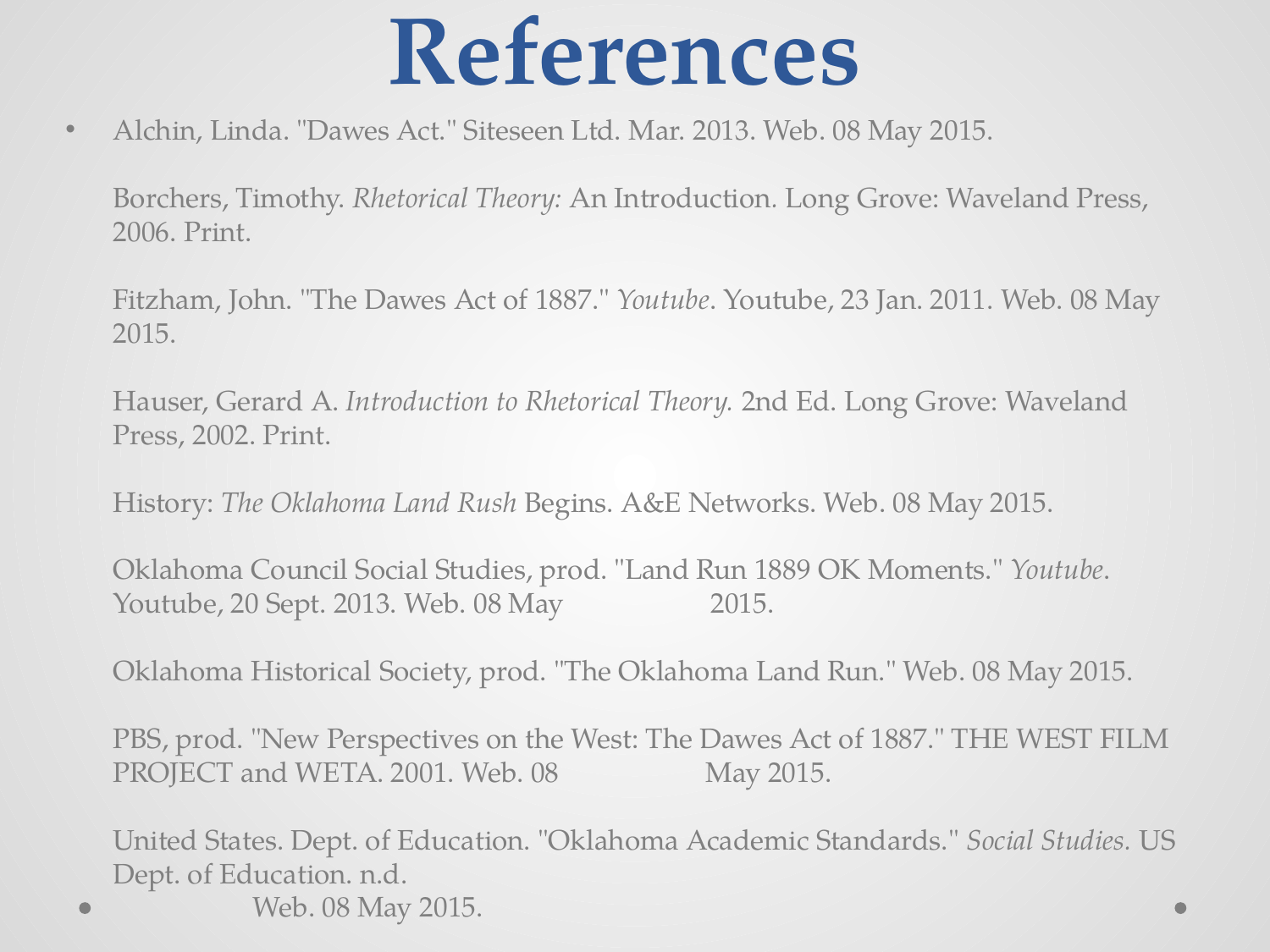

# References
Alchin, Linda. "Dawes Act." Siteseen Ltd. Mar. 2013. Web. 08 May 2015.
Borchers, Timothy. Rhetorical Theory: An Introduction. Long Grove: Waveland Press, 2006. Print.
Fitzham, John. "The Dawes Act of 1887." Youtube. Youtube, 23 Jan. 2011. Web. 08 May 2015.
Hauser, Gerard A. Introduction to Rhetorical Theory. 2nd Ed. Long Grove: Waveland Press, 2002. Print.
History: The Oklahoma Land Rush Begins. A&E Networks. Web. 08 May 2015.
Oklahoma Council Social Studies, prod. "Land Run 1889 OK Moments." Youtube. Youtube, 20 Sept. 2013. Web. 08 May                     2015.
Oklahoma Historical Society, prod. "The Oklahoma Land Run." Web. 08 May 2015.
PBS, prod. "New Perspectives on the West: The Dawes Act of 1887." THE WEST FILM PROJECT and WETA. 2001. Web. 08                     May 2015.
United States. Dept. of Education. "Oklahoma Academic Standards." Social Studies. US Dept. of Education. n.d.
                    Web. 08 May 2015.